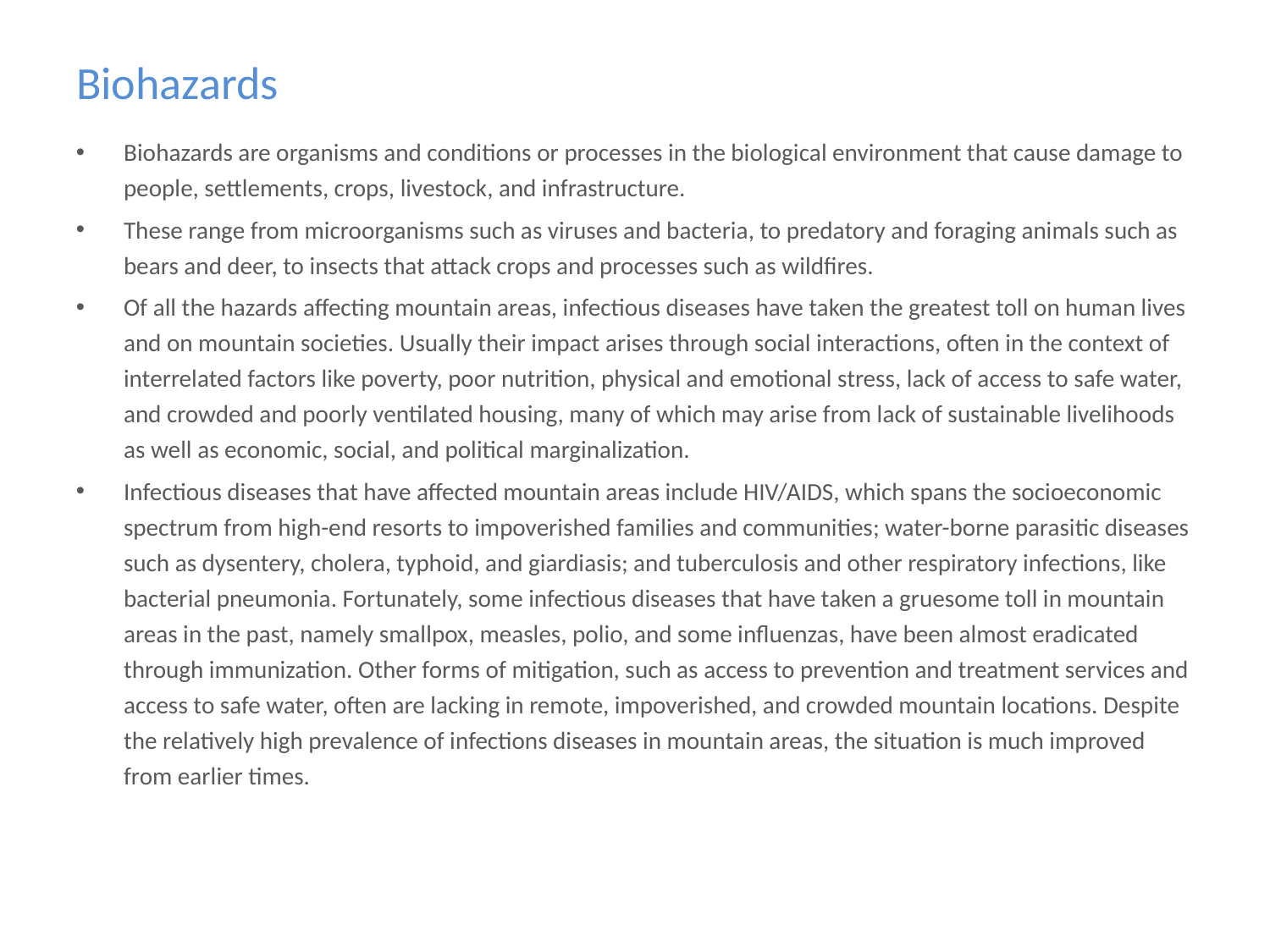

# Biohazards
Biohazards are organisms and conditions or processes in the biological environment that cause damage to people, settlements, crops, livestock, and infrastructure.
These range from microorganisms such as viruses and bacteria, to predatory and foraging animals such as bears and deer, to insects that attack crops and processes such as wildfires.
Of all the hazards affecting mountain areas, infectious diseases have taken the greatest toll on human lives and on mountain societies. Usually their impact arises through social interactions, often in the context of interrelated factors like poverty, poor nutrition, physical and emotional stress, lack of access to safe water, and crowded and poorly ventilated housing, many of which may arise from lack of sustainable livelihoods as well as economic, social, and political marginalization.
Infectious diseases that have affected mountain areas include HIV/AIDS, which spans the socioeconomic spectrum from high-end resorts to impoverished families and communities; water-borne parasitic diseases such as dysentery, cholera, typhoid, and giardiasis; and tuberculosis and other respiratory infections, like bacterial pneumonia. Fortunately, some infectious diseases that have taken a gruesome toll in mountain areas in the past, namely smallpox, measles, polio, and some influenzas, have been almost eradicated through immunization. Other forms of mitigation, such as access to prevention and treatment services and access to safe water, often are lacking in remote, impoverished, and crowded mountain locations. Despite the relatively high prevalence of infections diseases in mountain areas, the situation is much improved from earlier times.